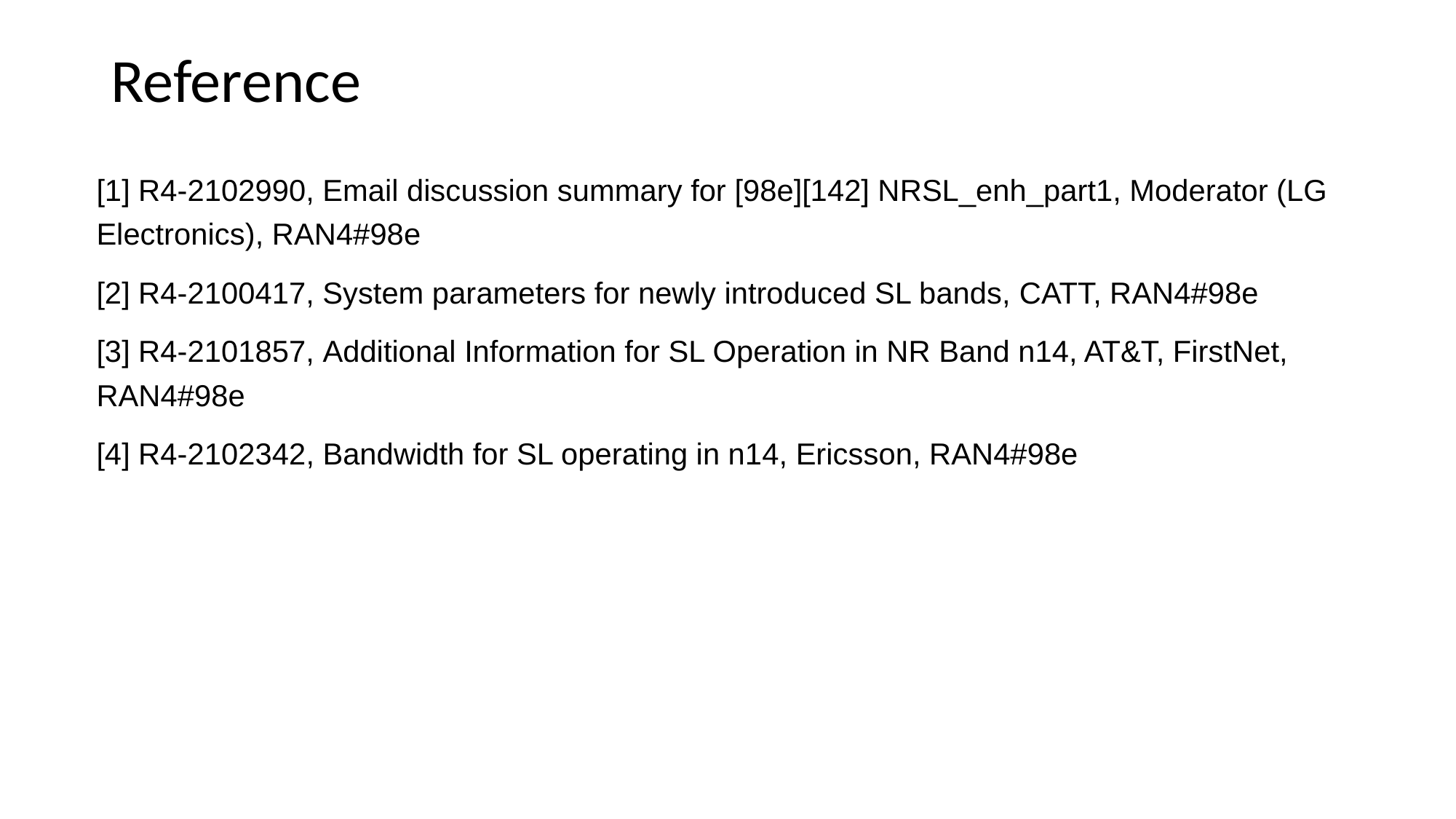

# Reference
[1] R4-2102990, Email discussion summary for [98e][142] NRSL_enh_part1, Moderator (LG Electronics), RAN4#98e
[2] R4-2100417, System parameters for newly introduced SL bands, CATT, RAN4#98e
[3] R4-2101857, Additional Information for SL Operation in NR Band n14, AT&T, FirstNet, RAN4#98e
[4] R4-2102342, Bandwidth for SL operating in n14, Ericsson, RAN4#98e